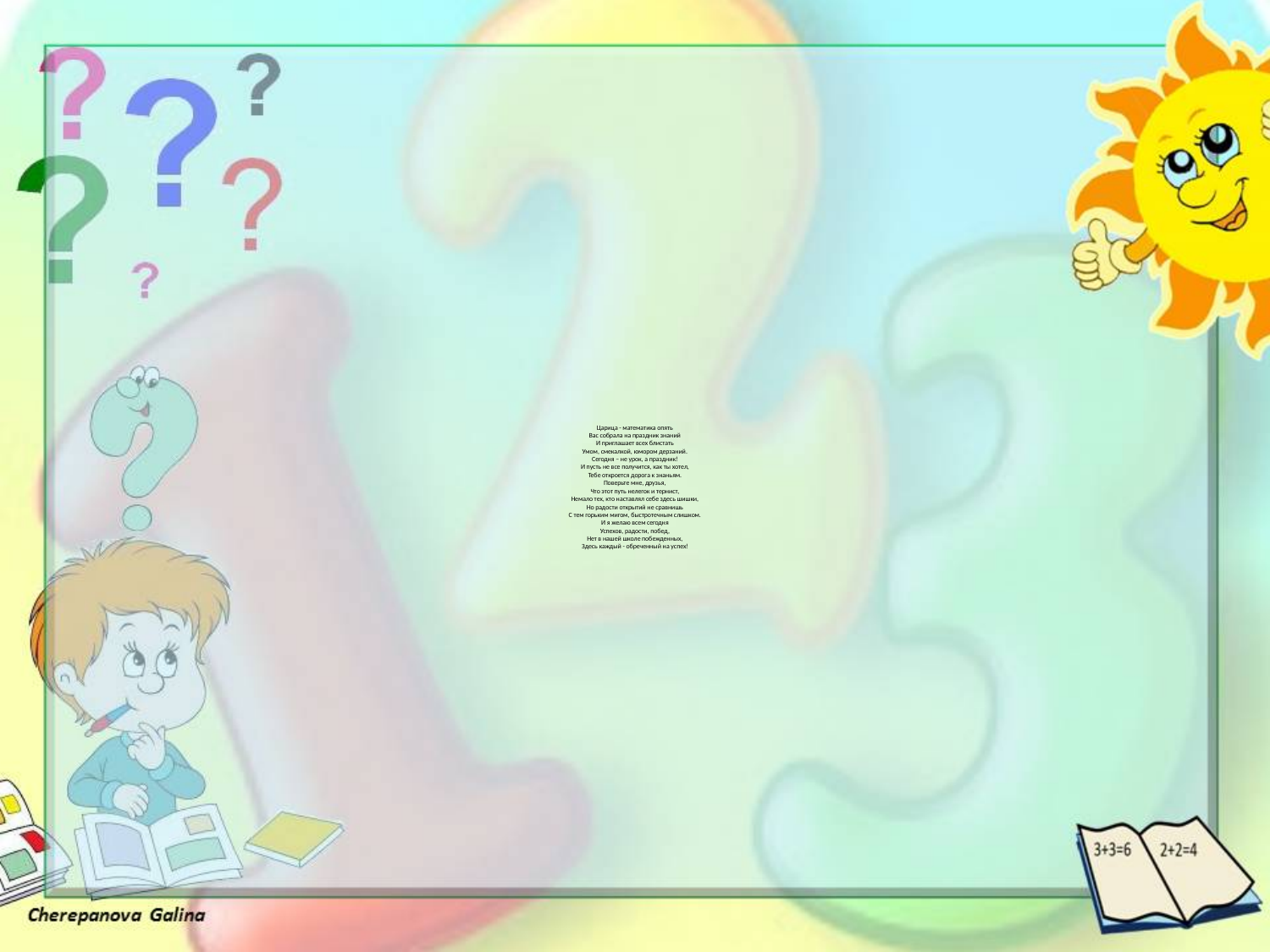

# Царица - математика опять Вас собрала на праздник знаний И приглашает всех блистать Умом, смекалкой, юмором дерзаний. Сегодня – не урок, а праздник! И пусть не все получится, как ты хотел, Тебе откроется дорога к знаньям. Поверьте мне, друзья, Что этот путь нелегок и тернист, Немало тех, кто наставлял себе здесь шишки, Но радости открытий не сравнишь С тем горьким мигом, быстротечным слишком. И я желаю всем сегодня Успехов, радости, побед, Нет в нашей школе побежденных, Здесь каждый - обреченный на успех!